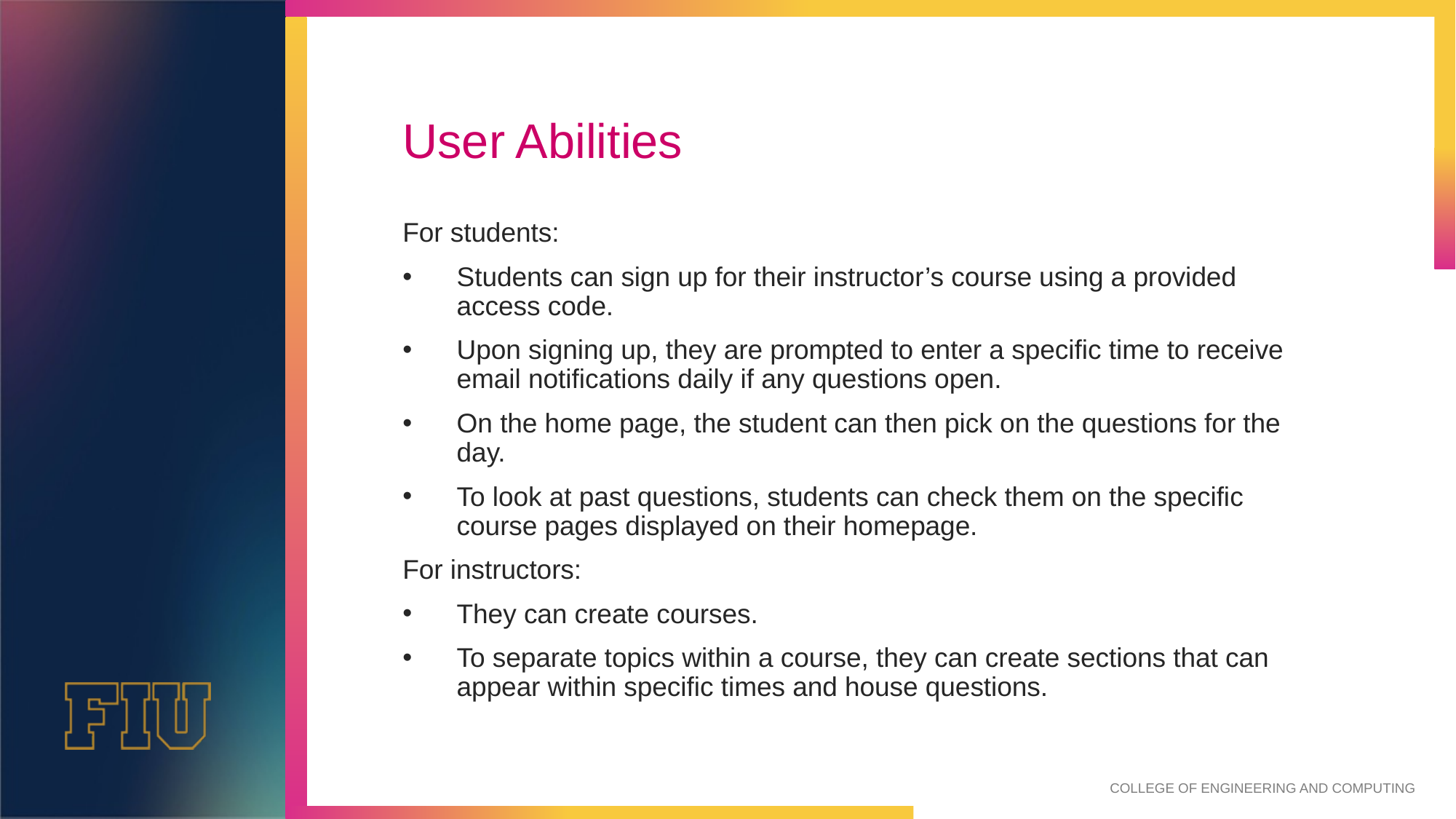

# User Abilities
For students:
Students can sign up for their instructor’s course using a provided access code.
Upon signing up, they are prompted to enter a specific time to receive email notifications daily if any questions open.
On the home page, the student can then pick on the questions for the day.
To look at past questions, students can check them on the specific course pages displayed on their homepage.
For instructors:
They can create courses.
To separate topics within a course, they can create sections that can appear within specific times and house questions.